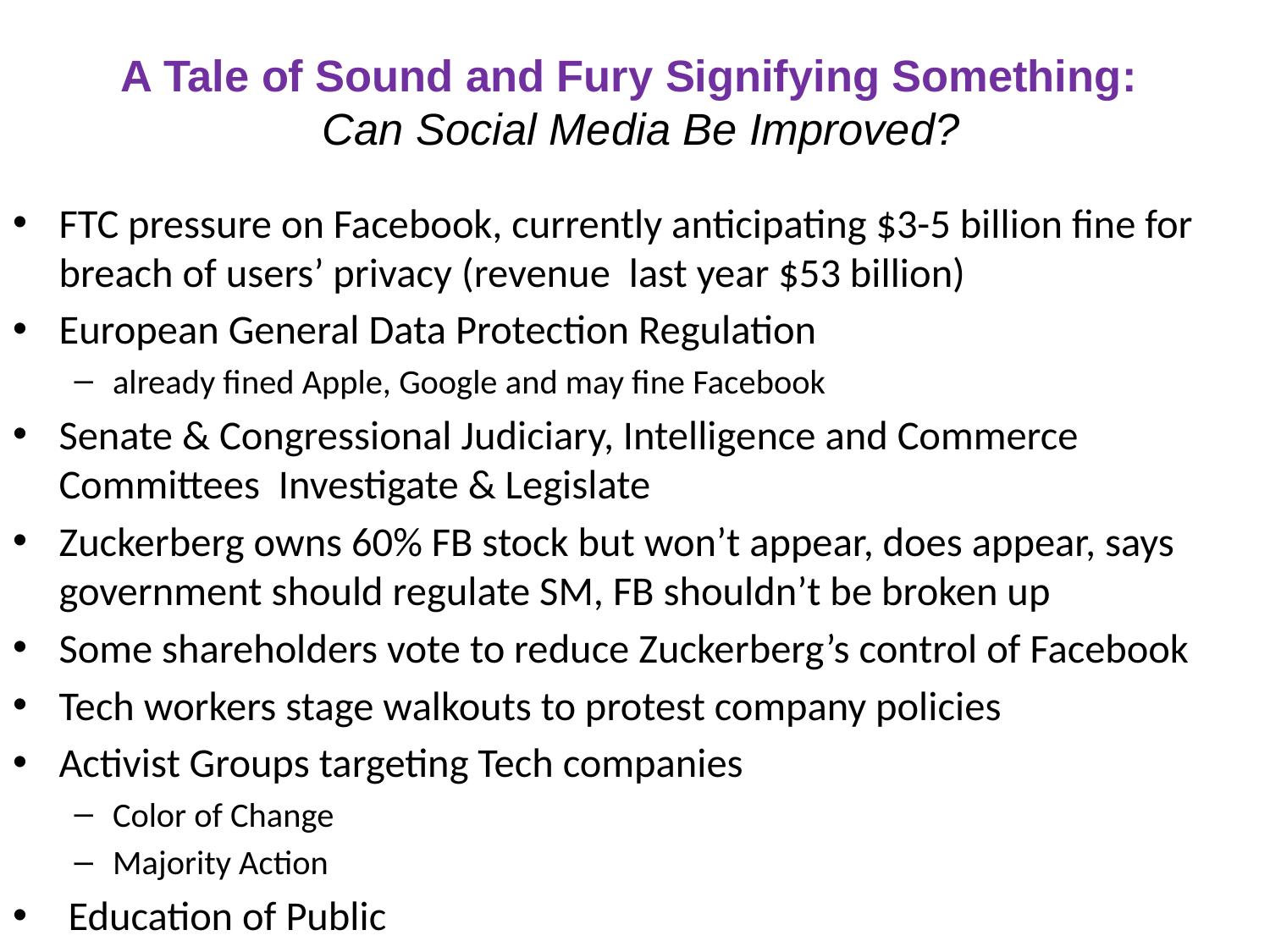

# A Tale of Sound and Fury Signifying Something: Can Social Media Be Improved?
FTC pressure on Facebook, currently anticipating $3-5 billion fine for breach of users’ privacy (revenue  last year $53 billion)
European General Data Protection Regulation
already fined Apple, Google and may fine Facebook
Senate & Congressional Judiciary, Intelligence and Commerce Committees  Investigate & Legislate
Zuckerberg owns 60% FB stock but won’t appear, does appear, says government should regulate SM, FB shouldn’t be broken up
Some shareholders vote to reduce Zuckerberg’s control of Facebook
Tech workers stage walkouts to protest company policies
Activist Groups targeting Tech companies
Color of Change
Majority Action
 Education of Public